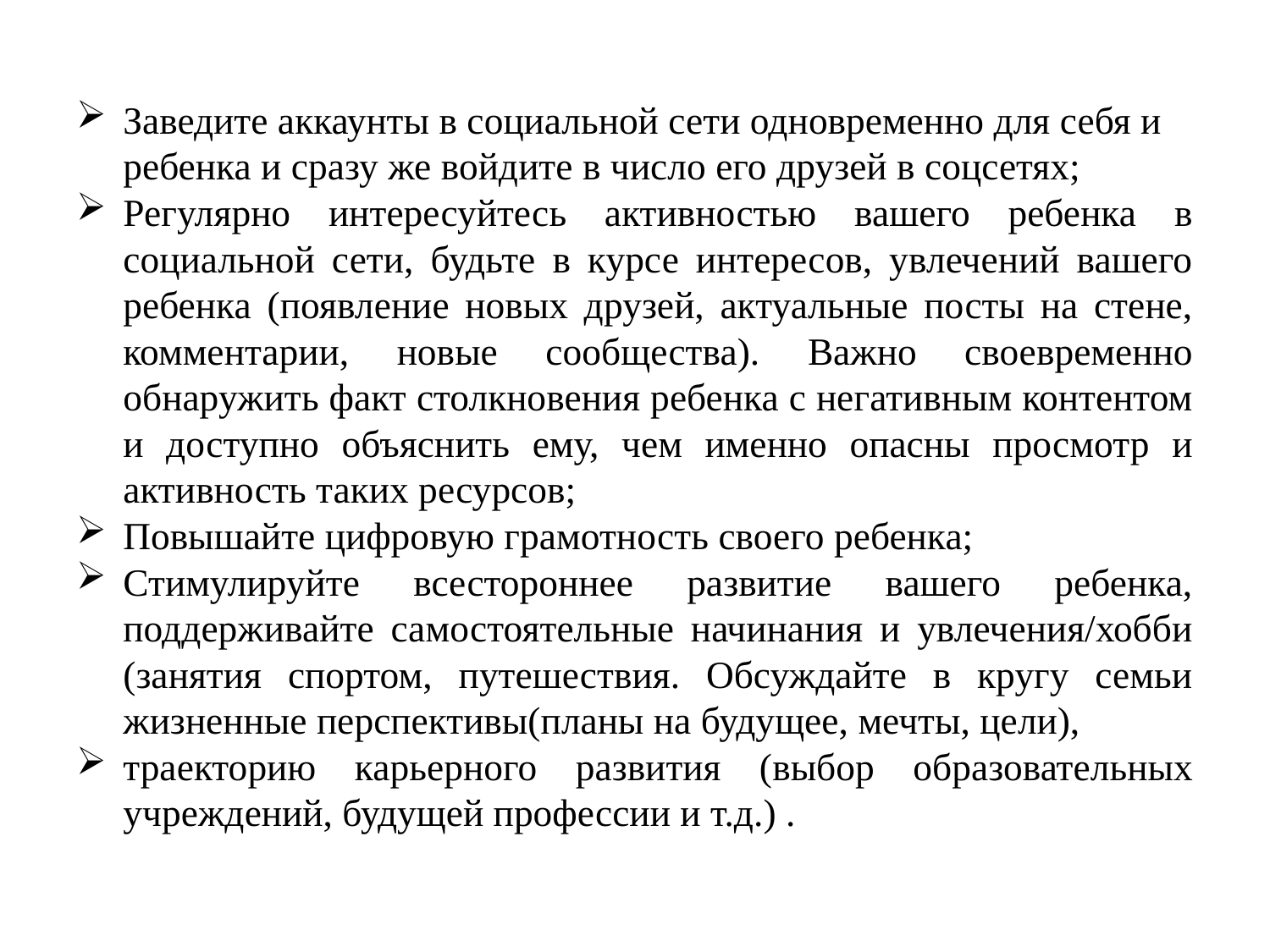

#
Заведите аккаунты в социальной сети одновременно для себя и ребенка и сразу же войдите в число его друзей в соцсетях;
Регулярно интересуйтесь активностью вашего ребенка в социальной сети, будьте в курсе интересов, увлечений вашего ребенка (появление новых друзей, актуальные посты на стене, комментарии, новые сообщества). Важно своевременно обнаружить факт столкновения ребенка с негативным контентом и доступно объяснить ему, чем именно опасны просмотр и активность таких ресурсов;
Повышайте цифровую грамотность своего ребенка;
Стимулируйте всестороннее развитие вашего ребенка, поддерживайте самостоятельные начинания и увлечения/хобби (занятия спортом, путешествия. Обсуждайте в кругу семьи жизненные перспективы(планы на будущее, мечты, цели),
траекторию карьерного развития (выбор образовательных учреждений, будущей профессии и т.д.) .